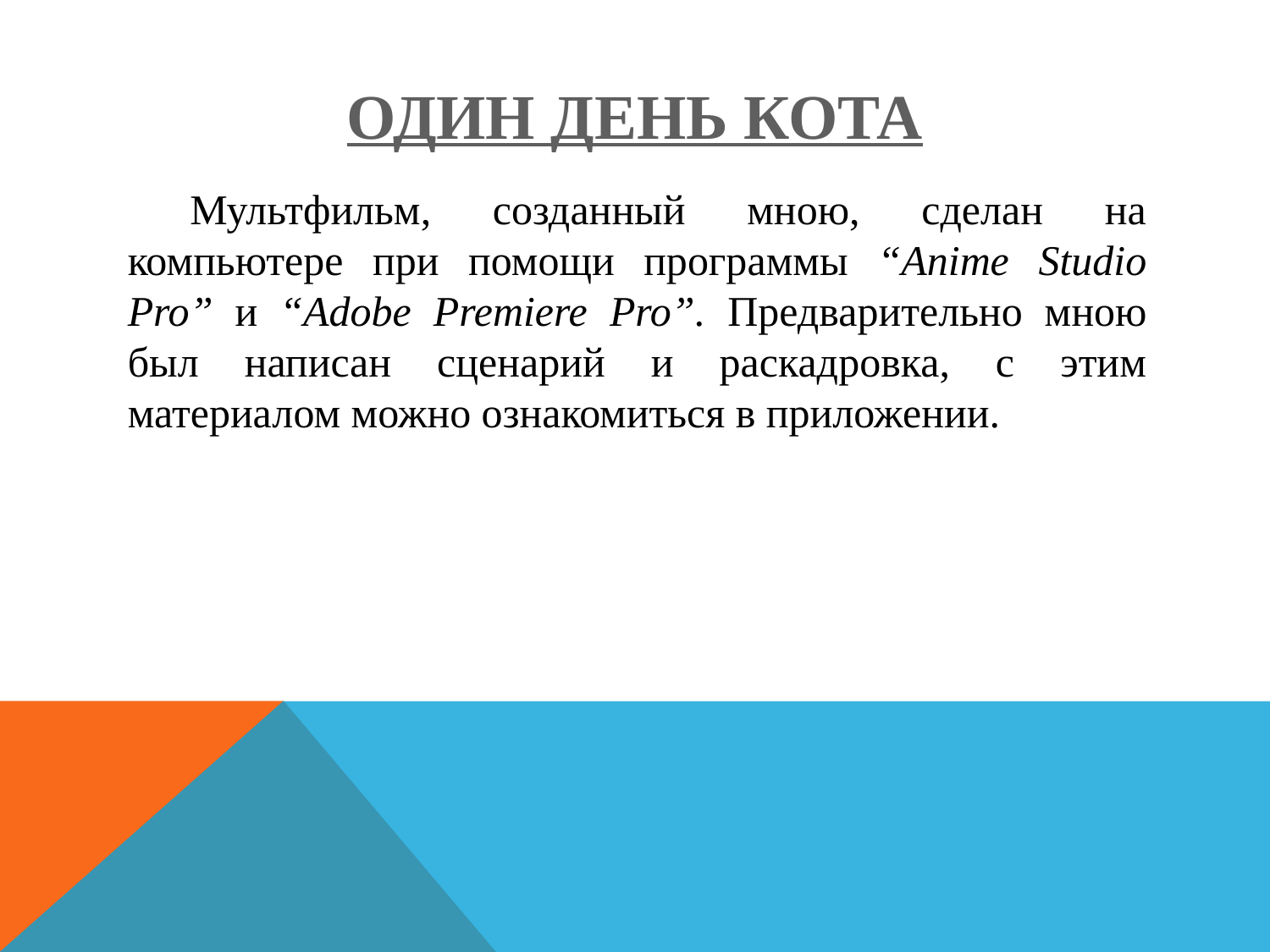

# Один день кота
Мультфильм, созданный мною, сделан на компьютере при помощи программы “Anime Studio Pro” и “Adobe Premiere Pro”. Предварительно мною был написан сценарий и раскадровка, с этим материалом можно ознакомиться в приложении.